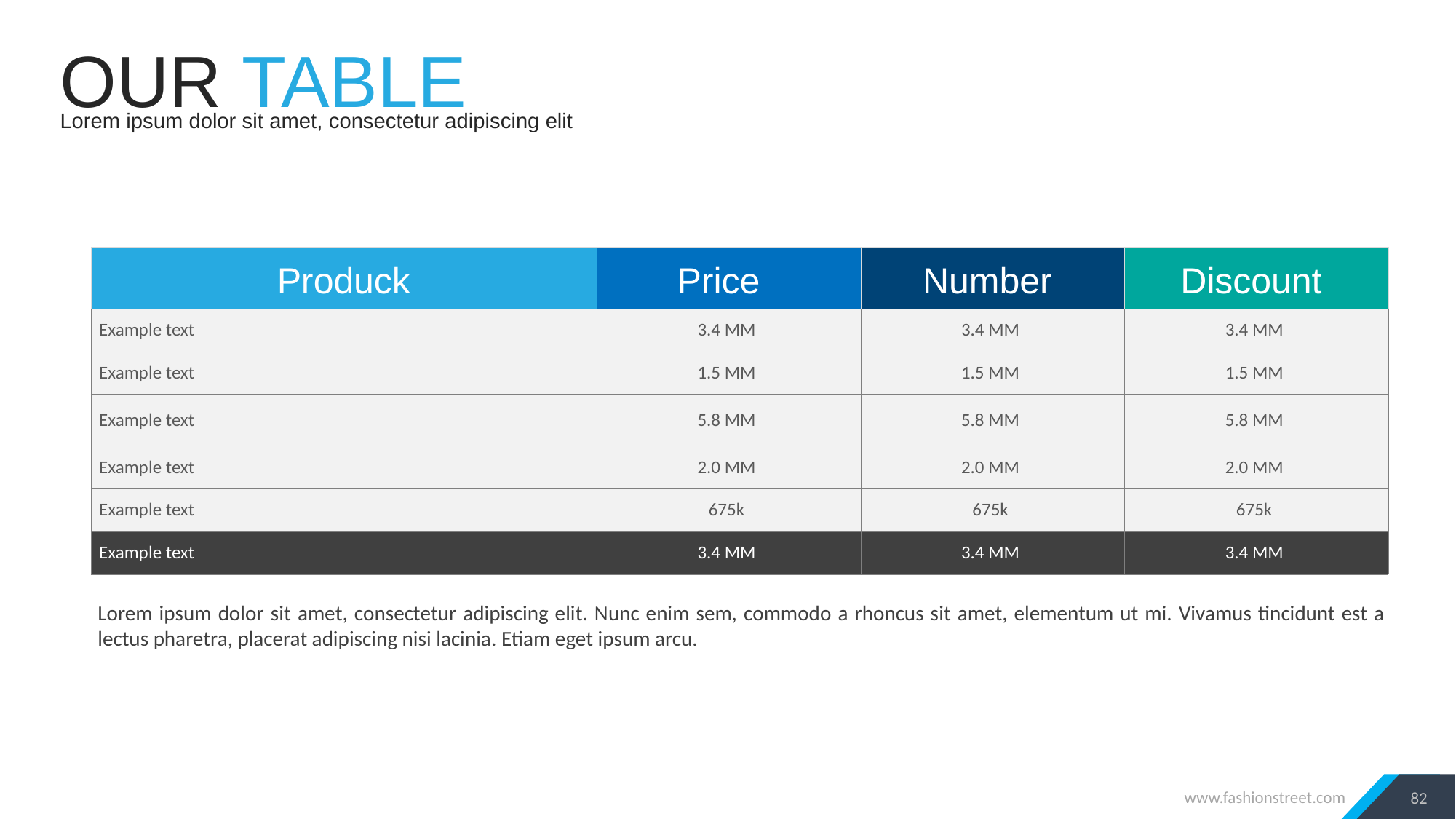

OUR TABLE
Lorem ipsum dolor sit amet, consectetur adipiscing elit
| Produck | Price | Number | Discount |
| --- | --- | --- | --- |
| Example text | 3.4 MM | 3.4 MM | 3.4 MM |
| Example text | 1.5 MM | 1.5 MM | 1.5 MM |
| Example text | 5.8 MM | 5.8 MM | 5.8 MM |
| Example text | 2.0 MM | 2.0 MM | 2.0 MM |
| Example text | 675k | 675k | 675k |
| Example text | 3.4 MM | 3.4 MM | 3.4 MM |
Lorem ipsum dolor sit amet, consectetur adipiscing elit. Nunc enim sem, commodo a rhoncus sit amet, elementum ut mi. Vivamus tincidunt est a lectus pharetra, placerat adipiscing nisi lacinia. Etiam eget ipsum arcu.
82